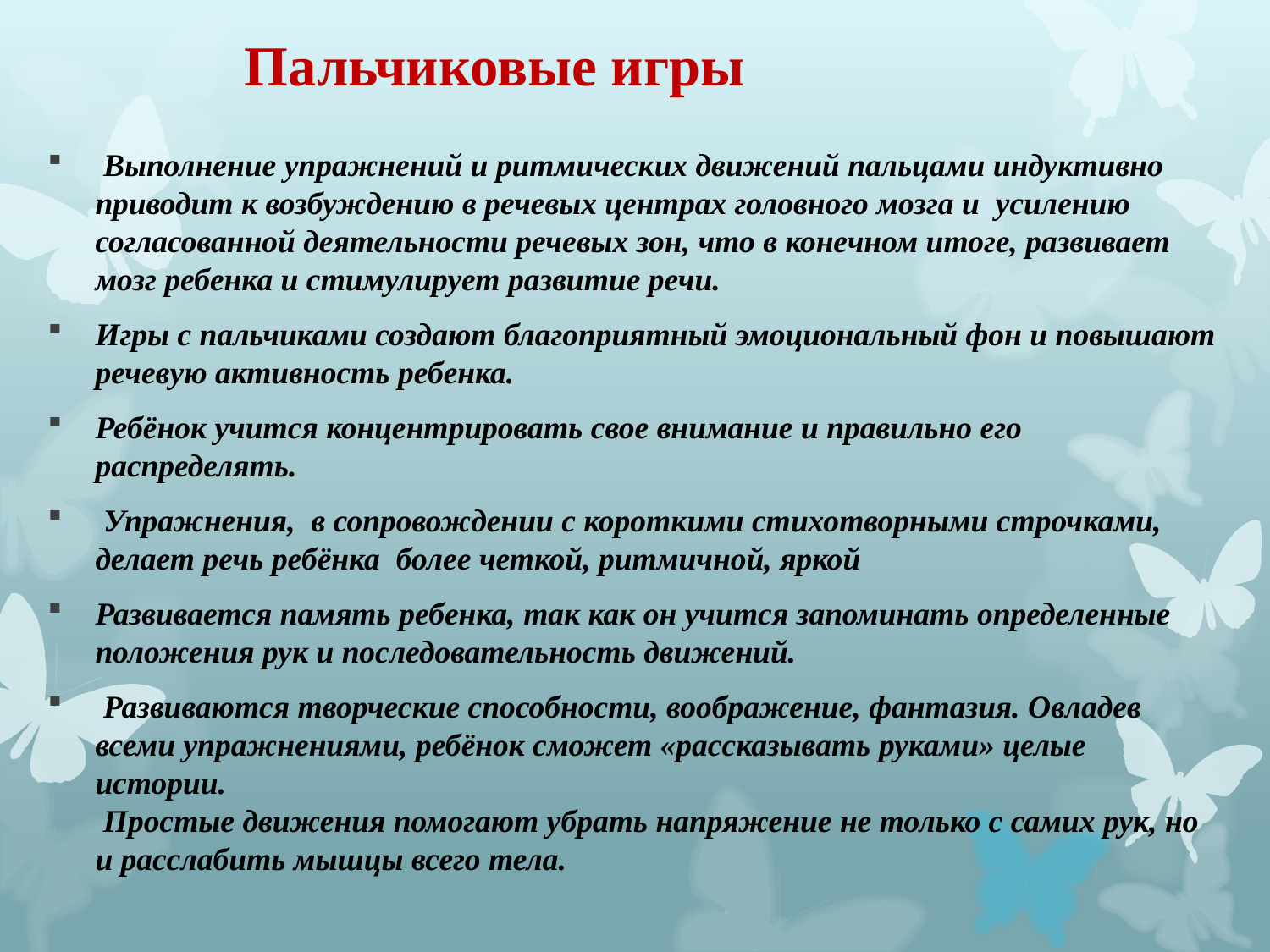

Пальчиковые игры
 Выполнение упражнений и ритмических движений пальцами индуктивно приводит к возбуждению в речевых центрах головного мозга и  усилению согласованной деятельности речевых зон, что в конечном итоге, развивает мозг ребенка и стимулирует развитие речи.
Игры с пальчиками создают благоприятный эмоциональный фон и повышают речевую активность ребенка.
Ребёнок учится концентрировать свое внимание и правильно его распределять.
 Упражнения,  в сопровождении с короткими стихотворными строчками, делает речь ребёнка  более четкой, ритмичной, яркой
Развивается память ребенка, так как он учится запоминать определенные положения рук и последовательность движений.
 Развиваются творческие способности, воображение, фантазия. Овладев всеми упражнениями, ребёнок сможет «рассказывать руками» целые истории.
 Простые движения помогают убрать напряжение не только с самих рук, но и расслабить мышцы всего тела.